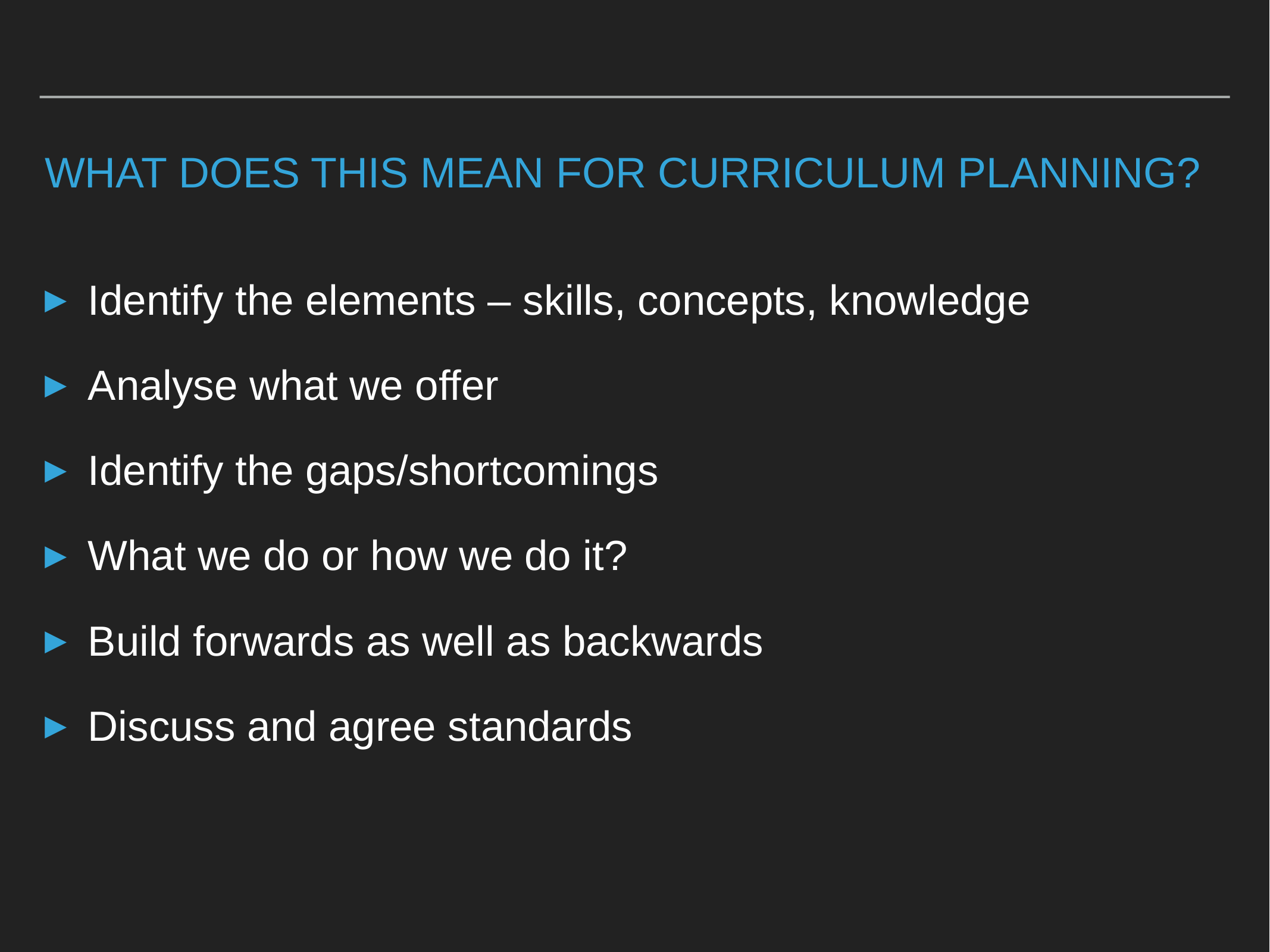

# What does this mean for curriculum planning?
Identify the elements – skills, concepts, knowledge
Analyse what we offer
Identify the gaps/shortcomings
What we do or how we do it?
Build forwards as well as backwards
Discuss and agree standards